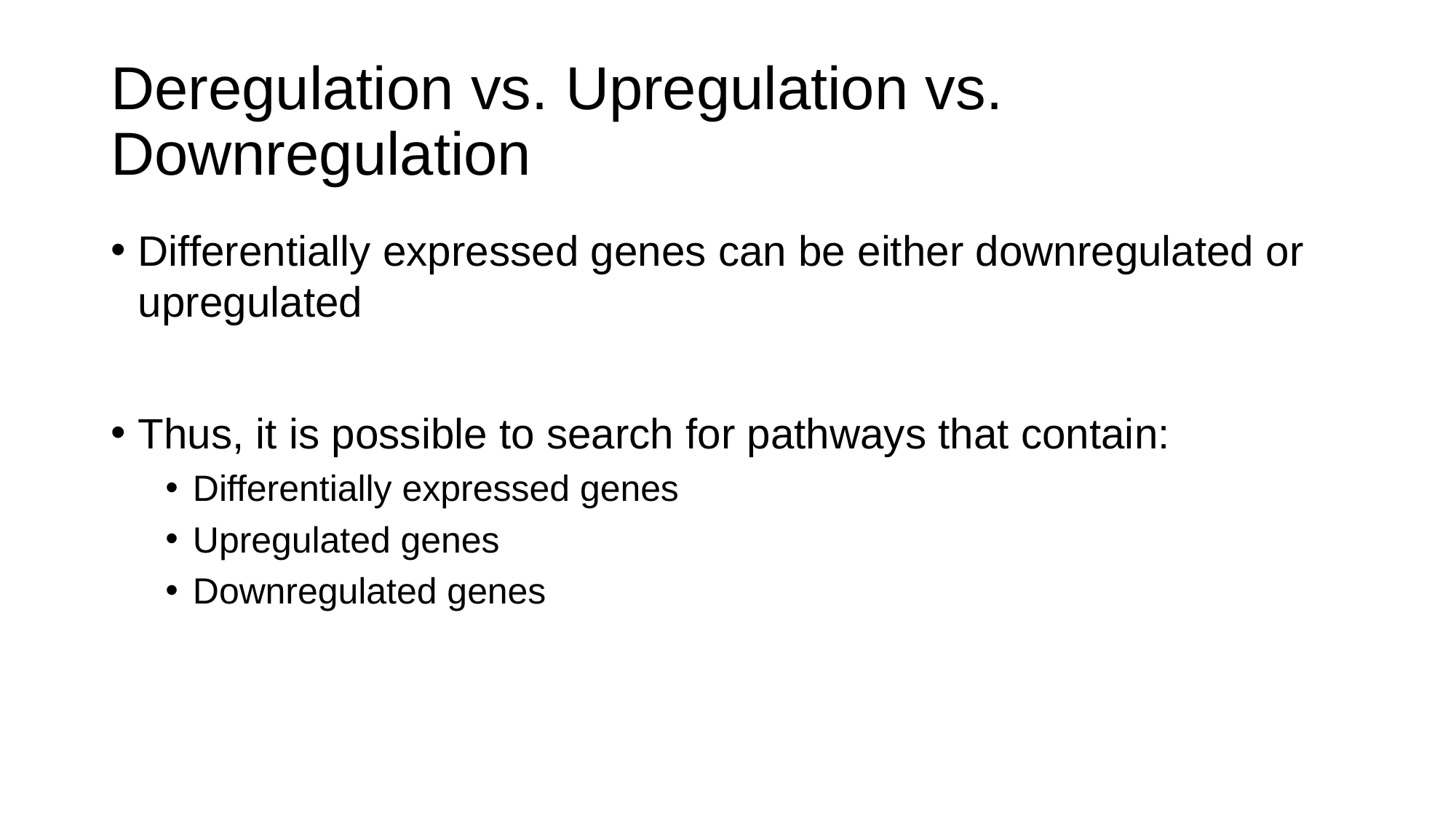

# Deregulation vs. Upregulation vs. Downregulation
Differentially expressed genes can be either downregulated or upregulated

Thus, it is possible to search for pathways that contain:
Differentially expressed genes
Upregulated genes
Downregulated genes